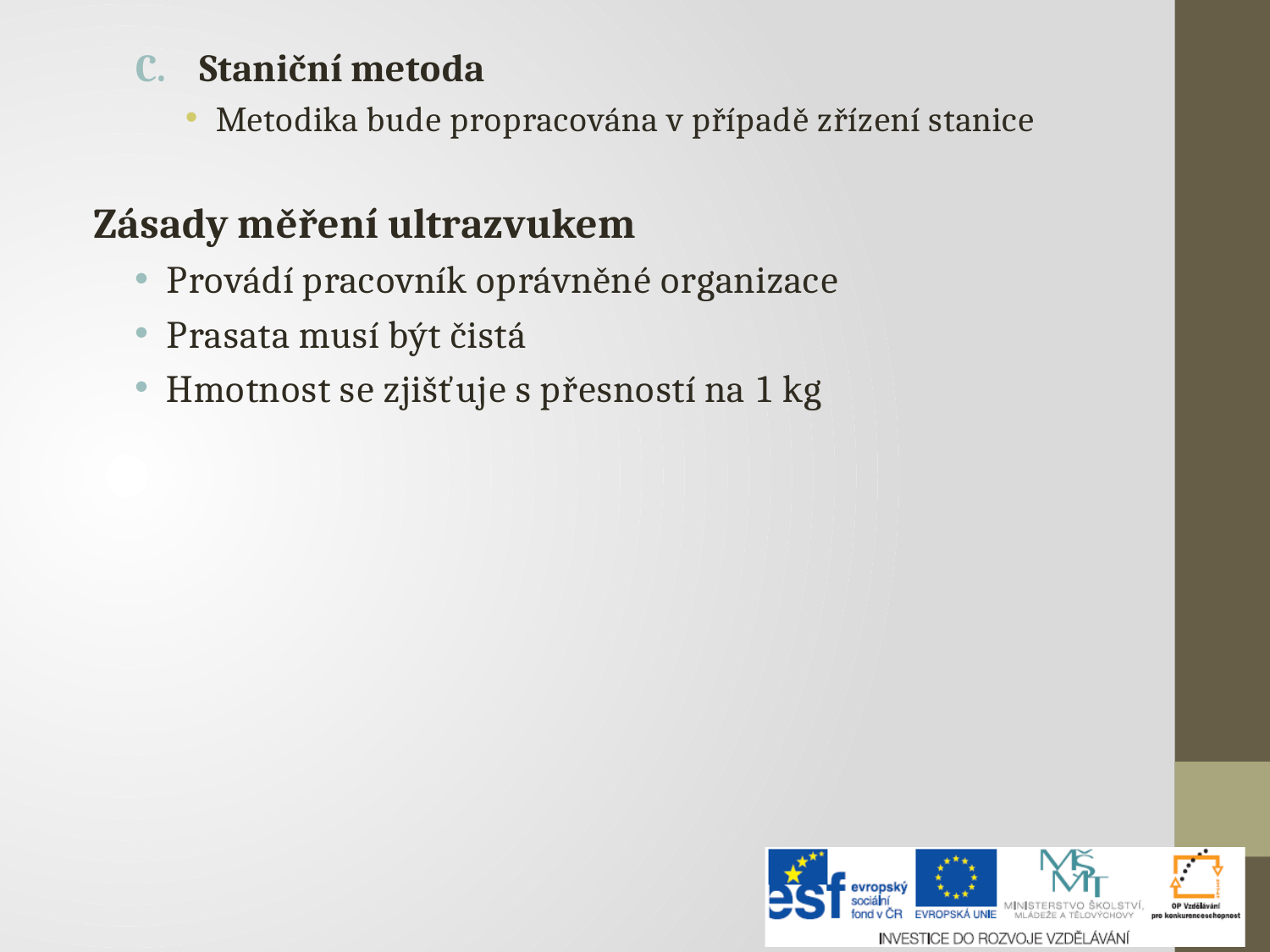

Staniční metoda
Metodika bude propracována v případě zřízení stanice

Zásady měření ultrazvukem
Provádí pracovník oprávněné organizace
Prasata musí být čistá
Hmotnost se zjišťuje s přesností na 1 kg